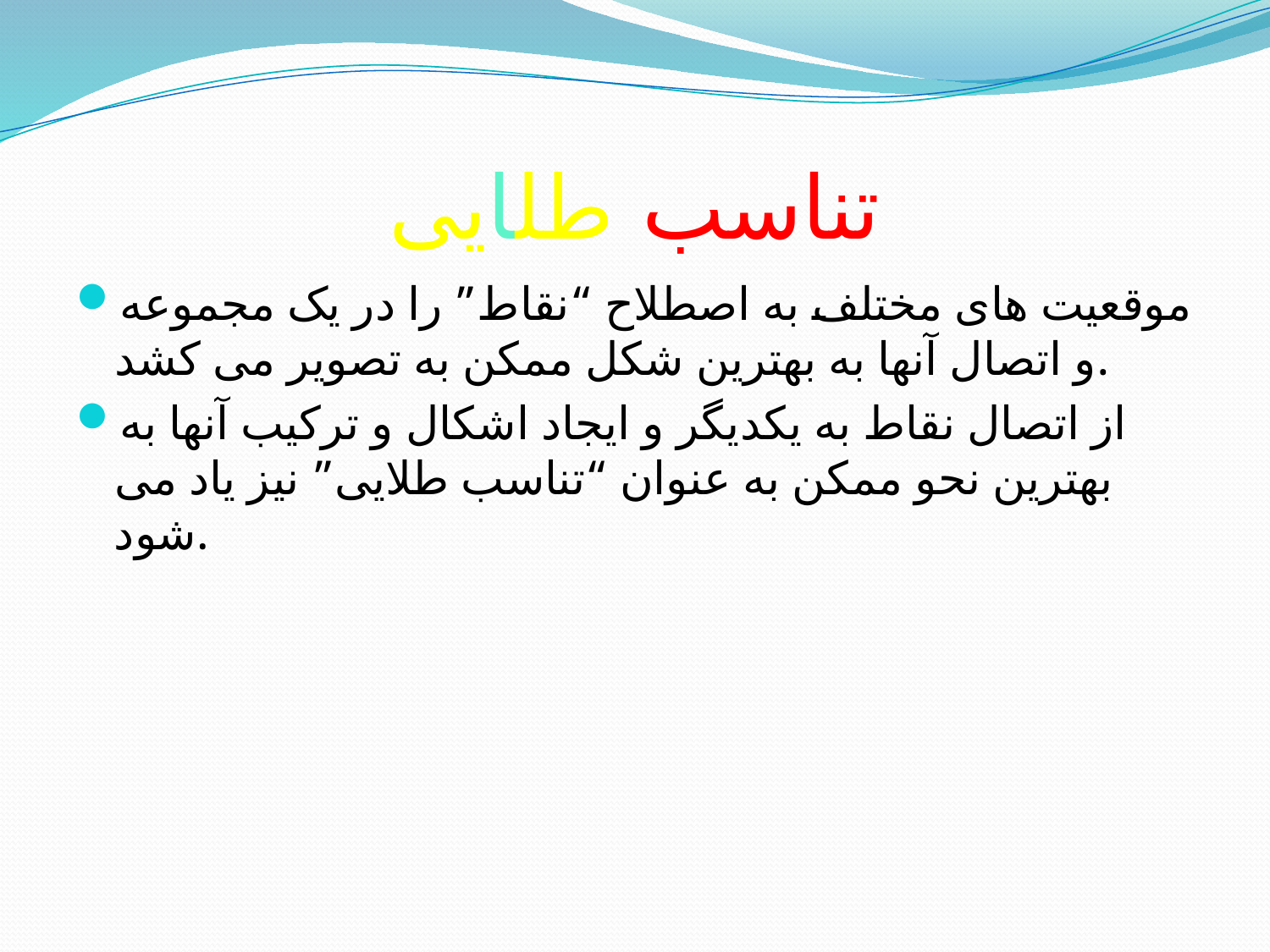

# تناسب طلایی
موقعیت های مختلف به اصطلاح “نقاط” را در یک مجموعه و اتصال آنها به بهترین شکل ممکن به تصویر می کشد.
از اتصال نقاط به یکدیگر و ایجاد اشکال و ترکیب آنها به بهترین نحو ممکن به عنوان “تناسب طلایی” نیز یاد می شود.